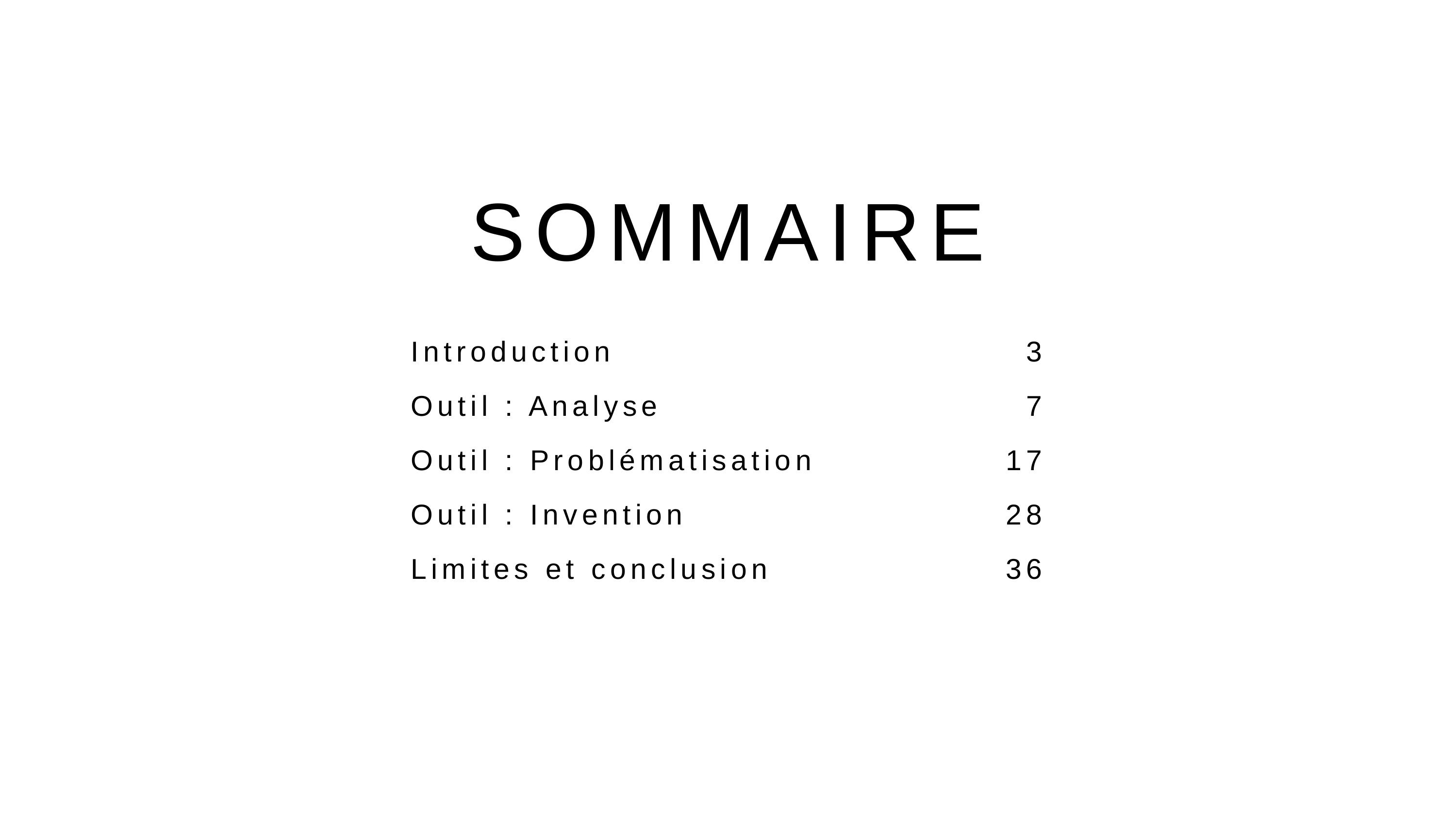

SOMMAIRE
Introduction
Outil : Analyse
Outil : Problématisation
Outil : Invention
Limites et conclusion

3
7
17
28
36